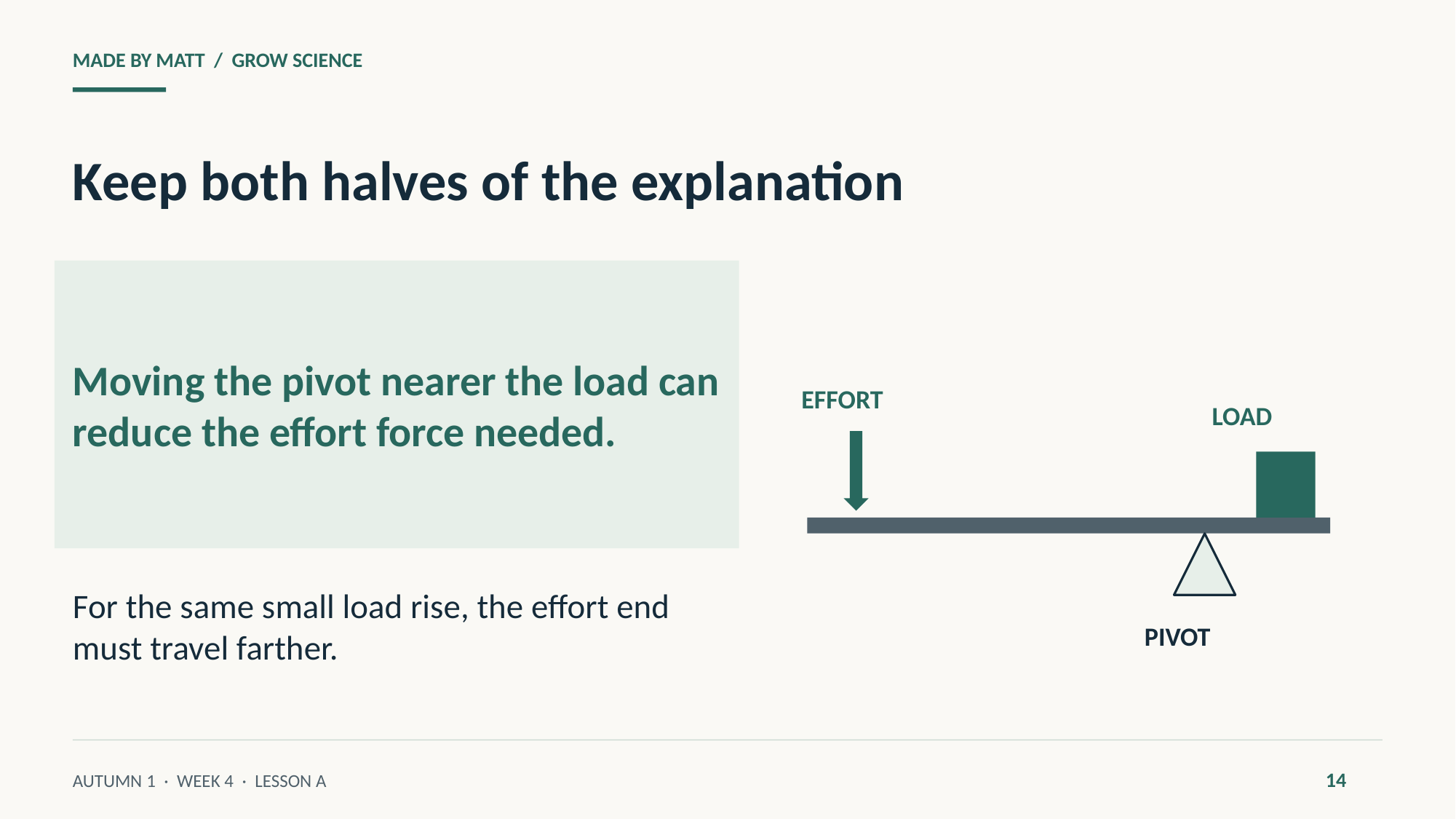

MADE BY MATT  /  GROW SCIENCE

Keep both halves of the explanation
Moving the pivot nearer the load can reduce the effort force needed.
EFFORT
LOAD

For the same small load rise, the effort end must travel farther.
PIVOT

14
AUTUMN 1  ·  WEEK 4  ·  LESSON A